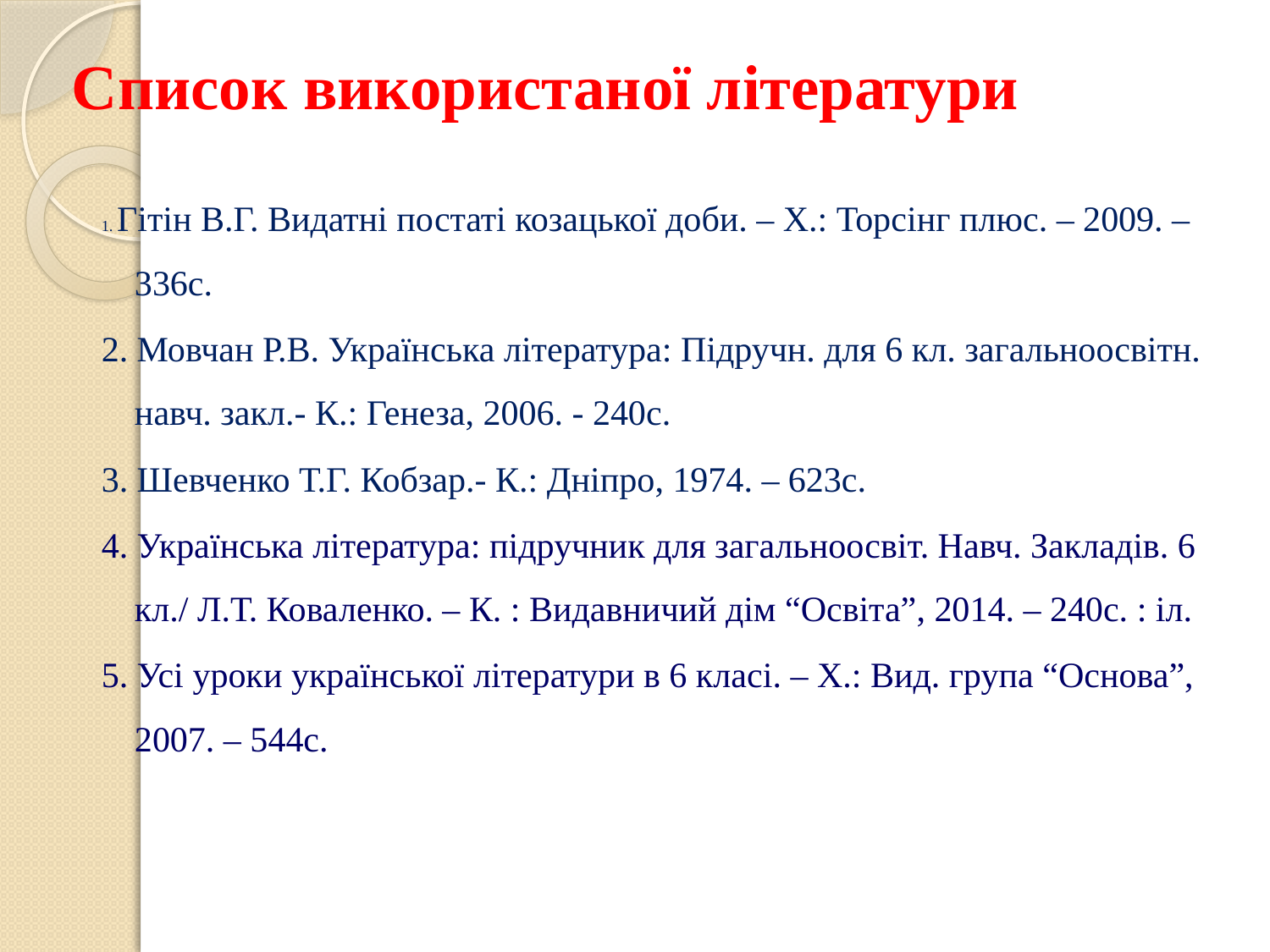

# Список використаної літератури
1. Гітін В.Г. Видатні постаті козацької доби. – Х.: Торсінг плюс. – 2009. – 336с.
2. Мовчан Р.В. Українська література: Підручн. для 6 кл. загальноосвітн. навч. закл.- К.: Генеза, 2006. - 240с.
3. Шевченко Т.Г. Кобзар.- К.: Дніпро, 1974. – 623с.
4. Українська література: підручник для загальноосвіт. Навч. Закладів. 6 кл./ Л.Т. Коваленко. – К. : Видавничий дім “Освіта”, 2014. – 240с. : іл.
5. Усі уроки української літератури в 6 класі. – Х.: Вид. група “Основа”, 2007. – 544с.